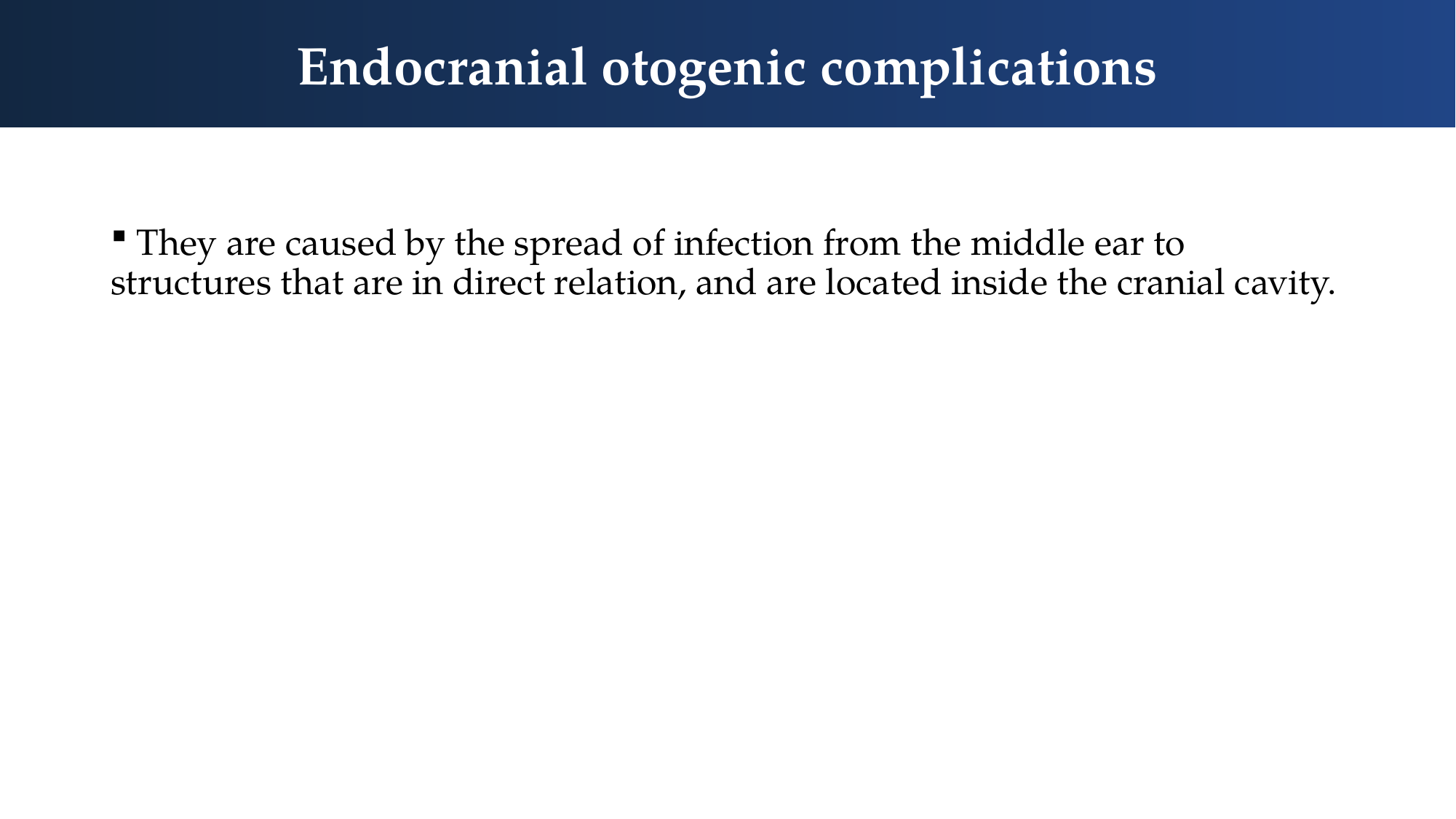

Endocranial otogenic complications
 They are caused by the spread of infection from the middle ear to structures that are in direct relation, and are located inside the cranial cavity.